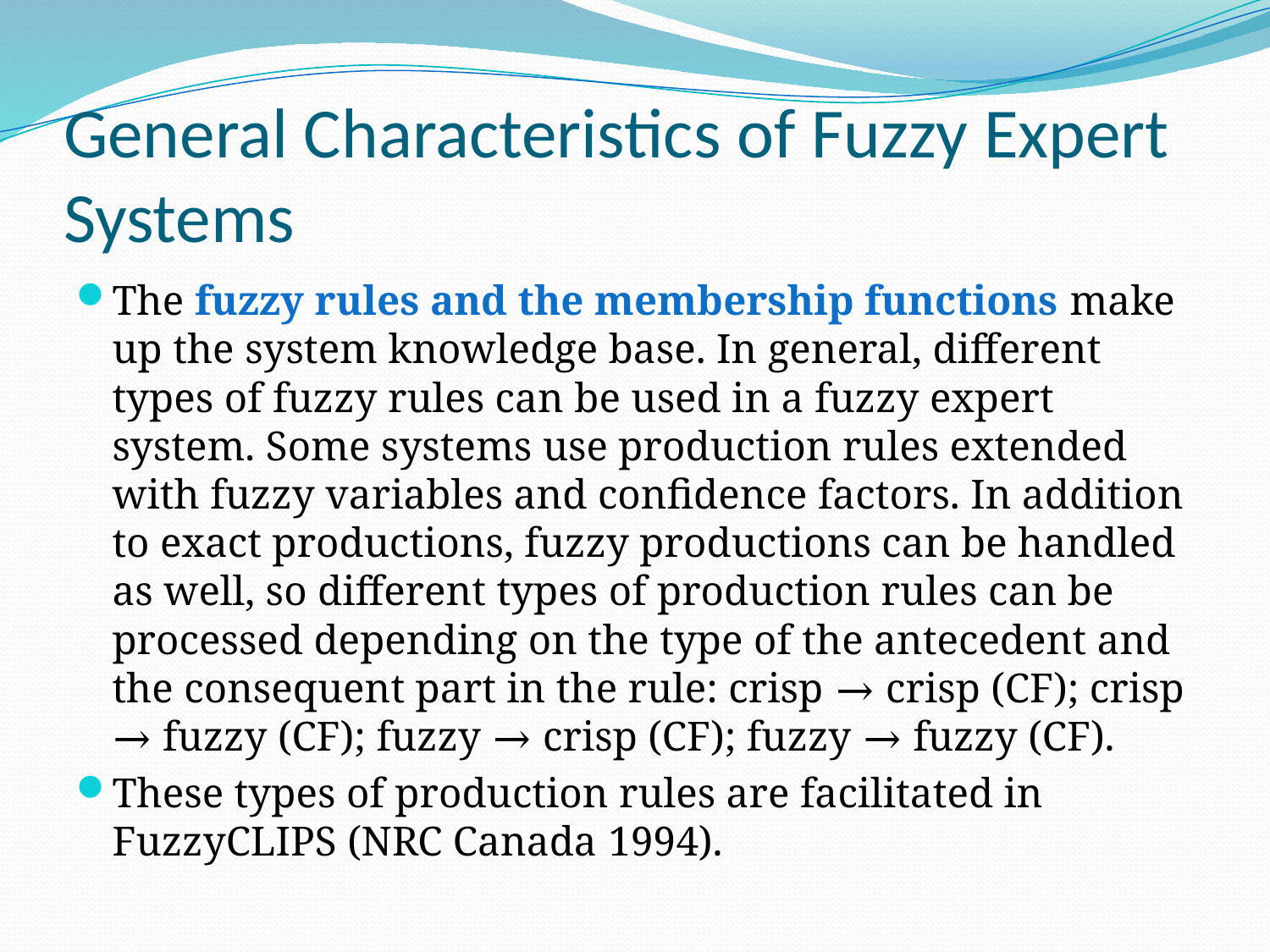

# General Characteristics of Fuzzy Expert Systems
The fuzzy rules and the membership functions make up the system knowledge base. In general, different types of fuzzy rules can be used in a fuzzy expert system. Some systems use production rules extended with fuzzy variables and confidence factors. In addition to exact productions, fuzzy productions can be handled as well, so different types of production rules can be processed depending on the type of the antecedent and the consequent part in the rule: crisp → crisp (CF); crisp → fuzzy (CF); fuzzy → crisp (CF); fuzzy → fuzzy (CF).
These types of production rules are facilitated in FuzzyCLIPS (NRC Canada 1994).